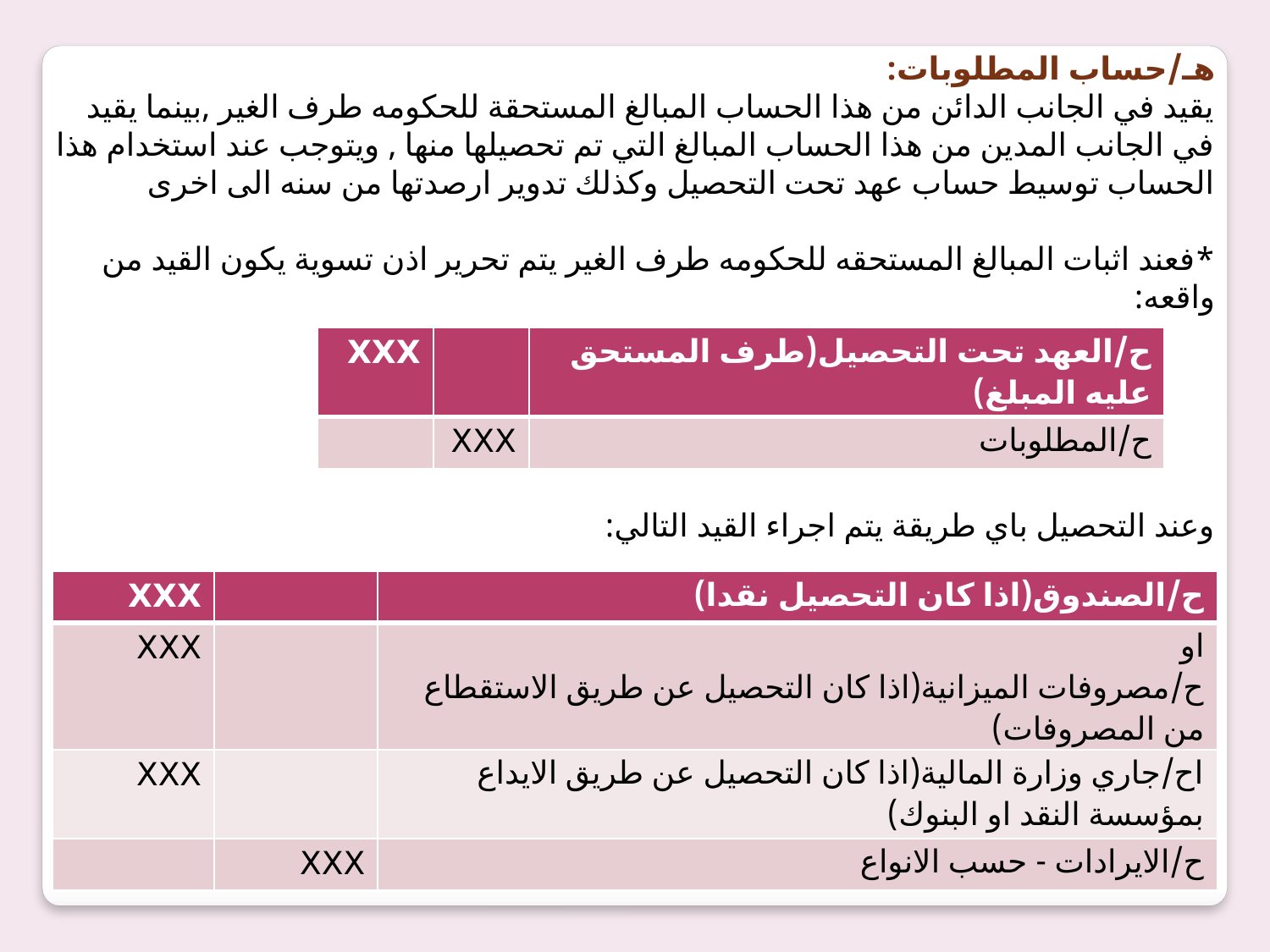

هـ/حساب المطلوبات:
يقيد في الجانب الدائن من هذا الحساب المبالغ المستحقة للحكومه طرف الغير ,بينما يقيد في الجانب المدين من هذا الحساب المبالغ التي تم تحصيلها منها , ويتوجب عند استخدام هذا الحساب توسيط حساب عهد تحت التحصيل وكذلك تدوير ارصدتها من سنه الى اخرى

*فعند اثبات المبالغ المستحقه للحكومه طرف الغير يتم تحرير اذن تسوية يكون القيد من واقعه:

وعند التحصيل باي طريقة يتم اجراء القيد التالي:
| XXX |  | ح/العهد تحت التحصيل(طرف المستحق عليه المبلغ) |
| --- | --- | --- |
|  | XXX | ح/المطلوبات |
| XXX |  | ح/الصندوق(اذا كان التحصيل نقدا) |
| --- | --- | --- |
| XXX |  | او ح/مصروفات الميزانية(اذا كان التحصيل عن طريق الاستقطاع من المصروفات) |
| XXX |  | اح/جاري وزارة المالية(اذا كان التحصيل عن طريق الايداع بمؤسسة النقد او البنوك) |
|  | XXX | ح/الايرادات - حسب الانواع |